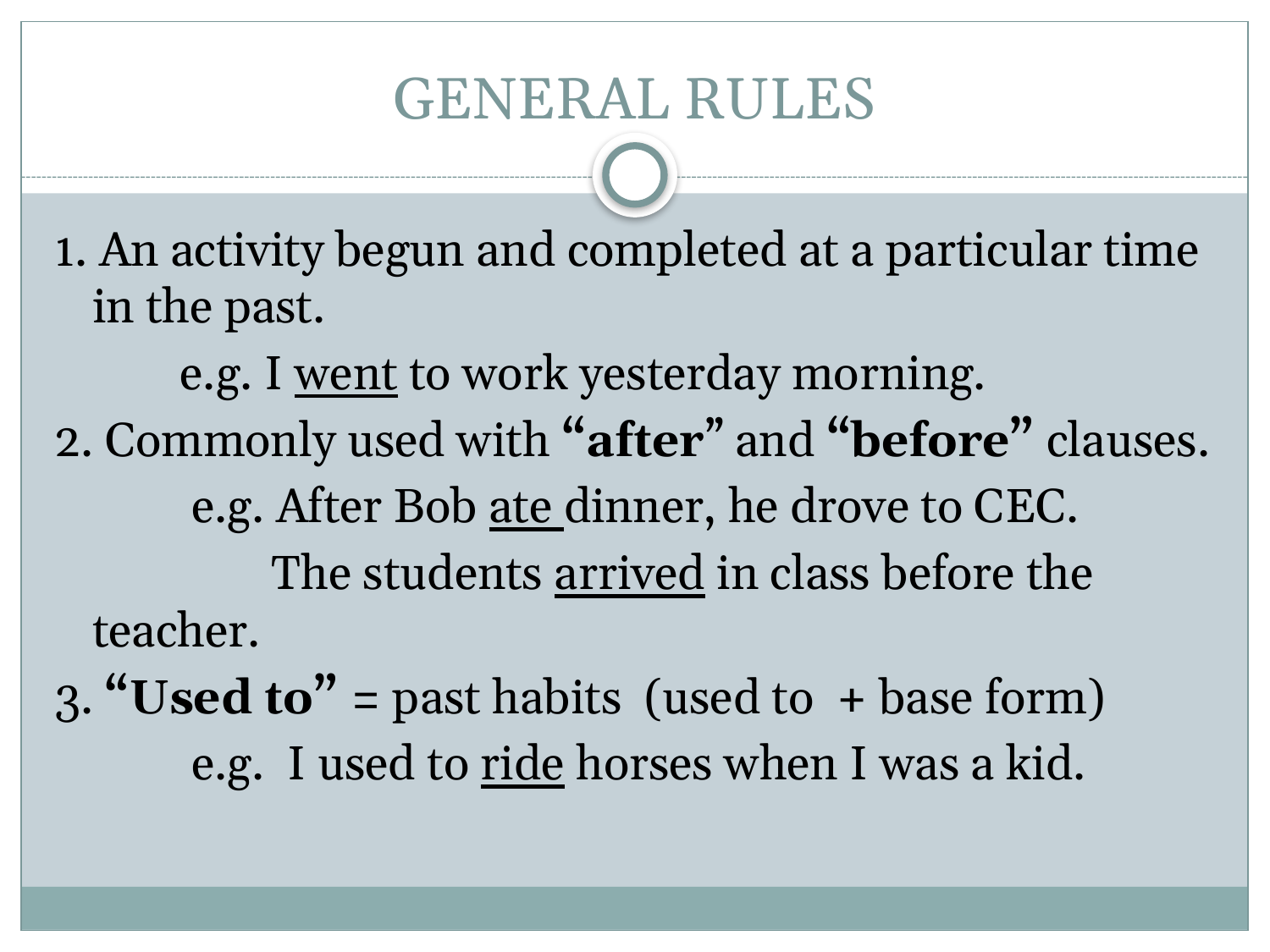

# GENERAL RULES
1. An activity begun and completed at a particular time in the past.
           e.g. I went to work yesterday morning.
2. Commonly used with “after” and “before” clauses.
            e.g. After Bob ate dinner, he drove to CEC.
                   The students arrived in class before the teacher.
3. “Used to” = past habits  (used to  + base form)
            e.g.  I used to ride horses when I was a kid.